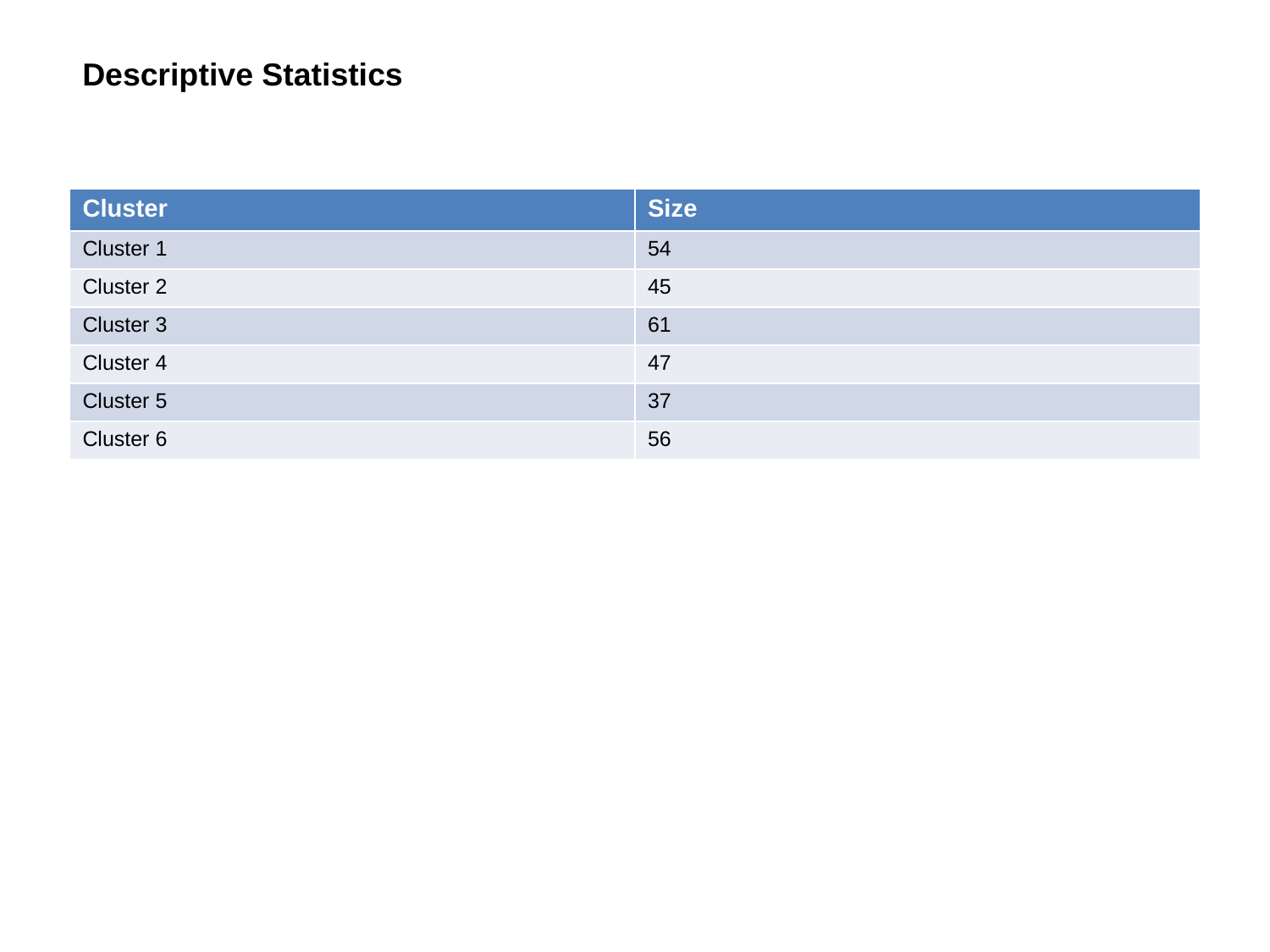

Descriptive Statistics
| Cluster | Size |
| --- | --- |
| Cluster 1 | 54 |
| Cluster 2 | 45 |
| Cluster 3 | 61 |
| Cluster 4 | 47 |
| Cluster 5 | 37 |
| Cluster 6 | 56 |